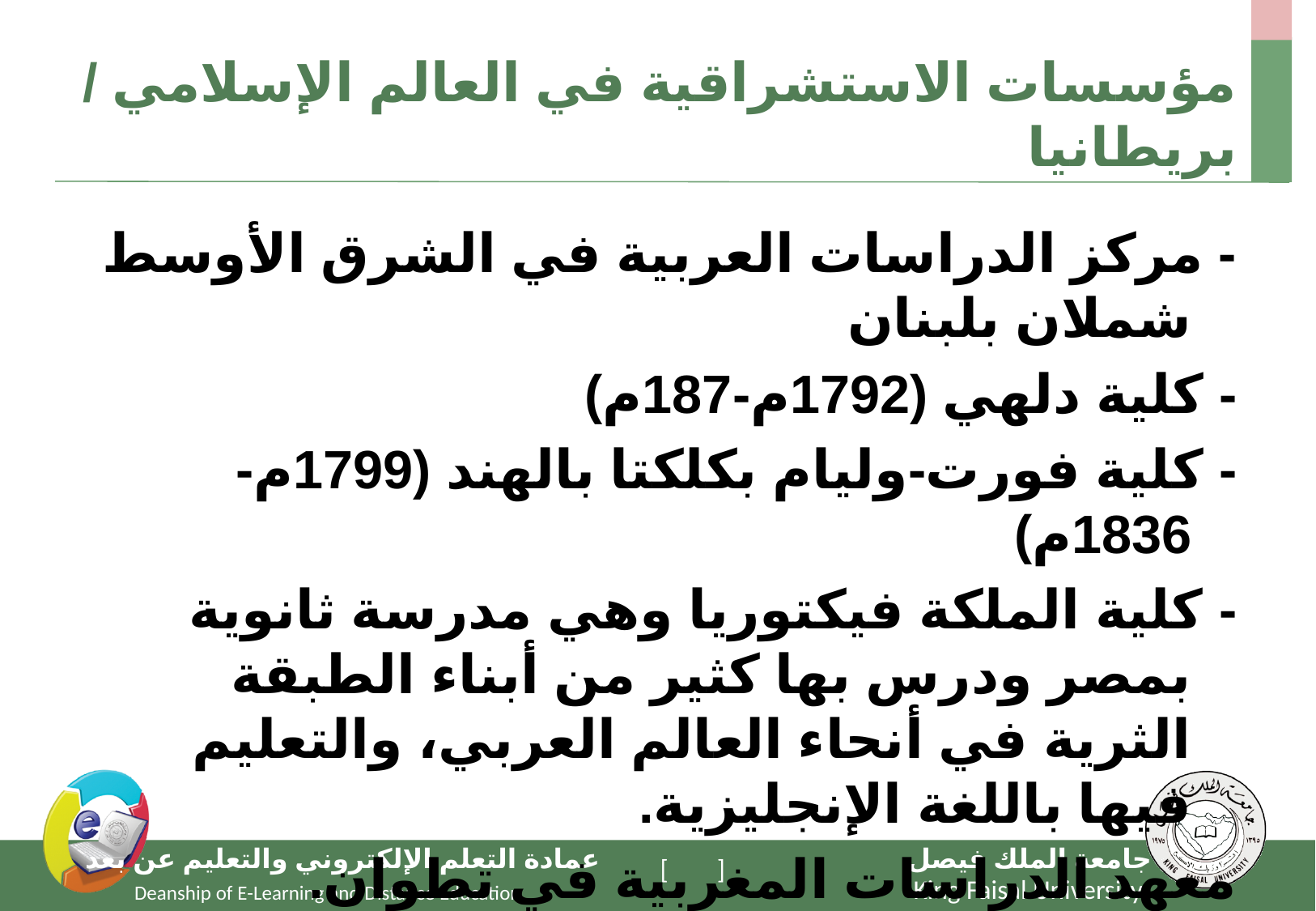

# مؤسسات الاستشراقية في العالم الإسلامي / بريطانيا
- مركز الدراسات العربية في الشرق الأوسط شملان بلبنان
- كلية دلهي (1792م-187م)
- كلية فورت-وليام بكلكتا بالهند (1799م-1836م)
- كلية الملكة فيكتوريا وهي مدرسة ثانوية بمصر ودرس بها كثير من أبناء الطبقة الثرية في أنحاء العالم العربي، والتعليم فيها باللغة الإنجليزية.
معهد الدراسات المغربية في تطوان.
وللسفارة البريطانية في كل بلد مركز ثقافي يتبع المجلس الثقافي البريطاني ويقدم دورات في تعليم اللغة الإنجليزية،